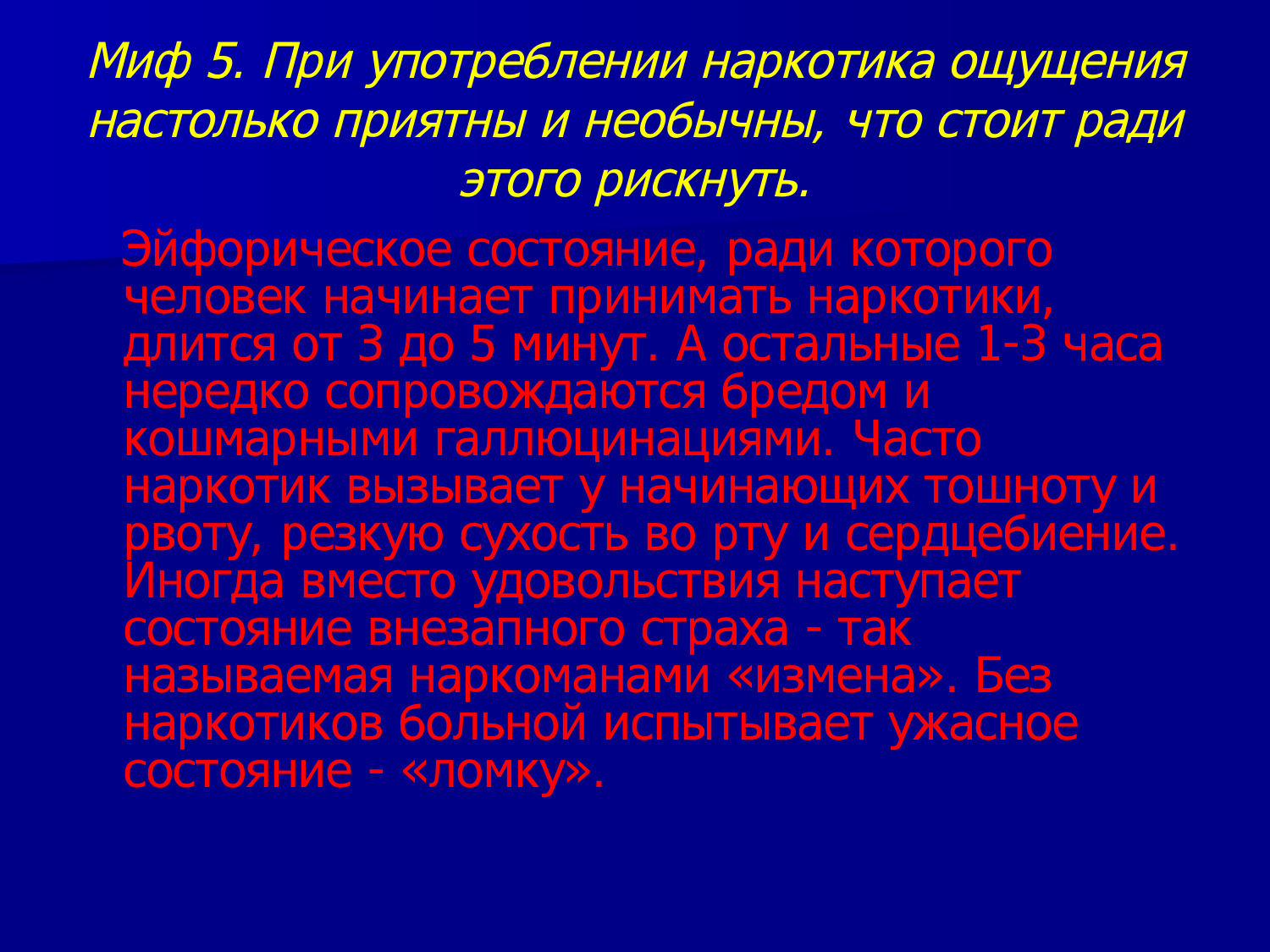

# Миф 5. При употреблении наркотика ощущения настолько приятны и необычны, что стоит ради этого рискнуть.
   Эйфорическое состояние, ради которого человек начинает принимать наркотики, длится от 3 до 5 минут. А остальные 1-3 часа нередко сопровождаются бредом и кошмарными галлюцинациями. Часто наркотик вызывает у начинающих тошноту и рвоту, резкую сухость во рту и сердцебиение. Иногда вместо удовольствия наступает состояние внезапного страха - так называемая наркоманами «измена». Без наркотиков больной испытывает ужасное состояние - «ломку».